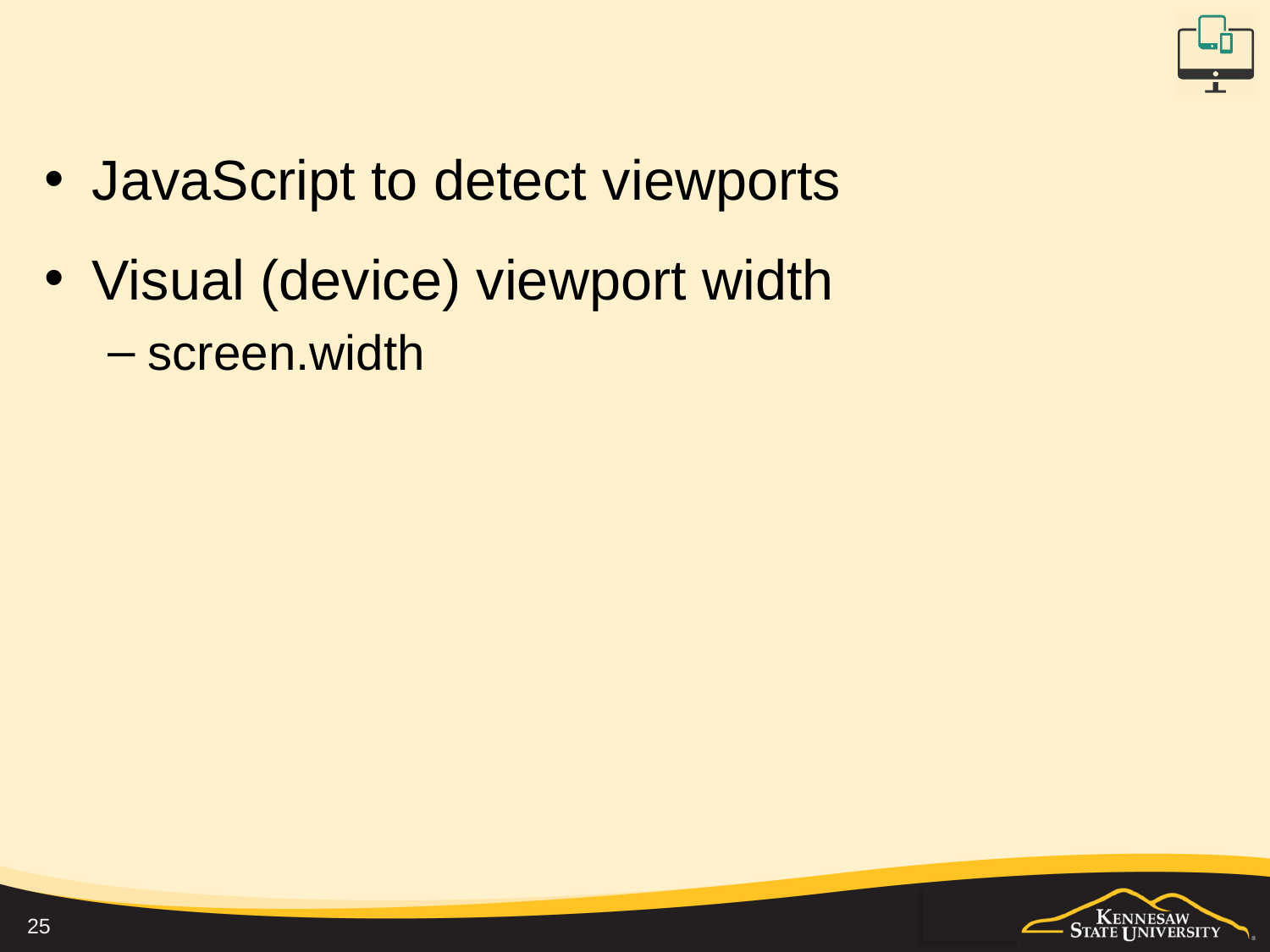

#
JavaScript to detect viewports
Visual (device) viewport width
screen.width
25